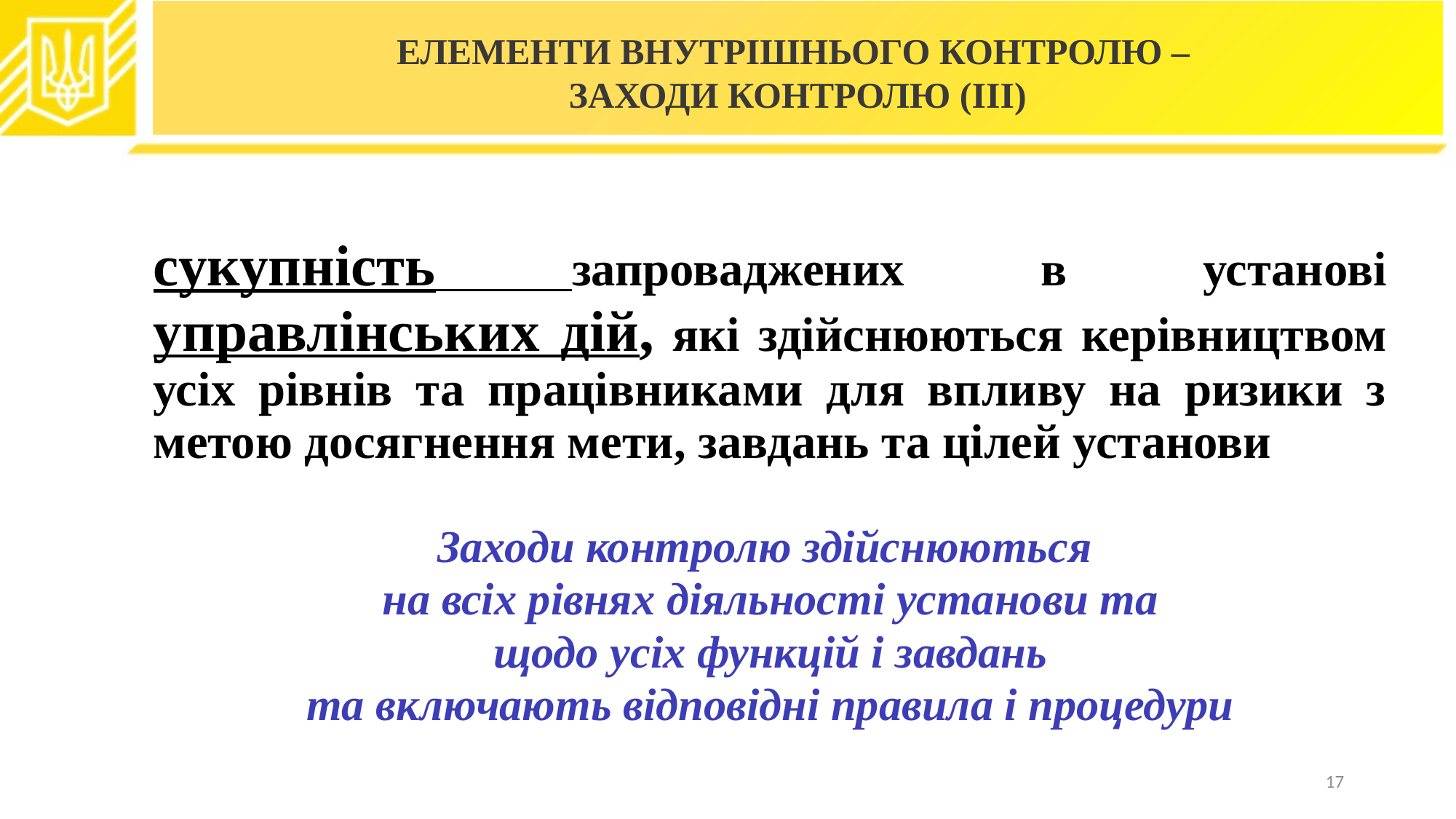

# ЕЛЕМЕНТИ ВНУТРІШНЬОГО КОНТРОЛЮ – ЗАХОДИ КОНТРОЛЮ (ІІІ)

сукупність запроваджених в установі управлінських дій, які здійснюються керівництвом усіх рівнів та працівниками для впливу на ризики з метою досягнення мети, завдань та цілей установи

Заходи контролю здійснюються
на всіх рівнях діяльності установи та
щодо усіх функцій і завдань
та включають відповідні правила і процедури
17